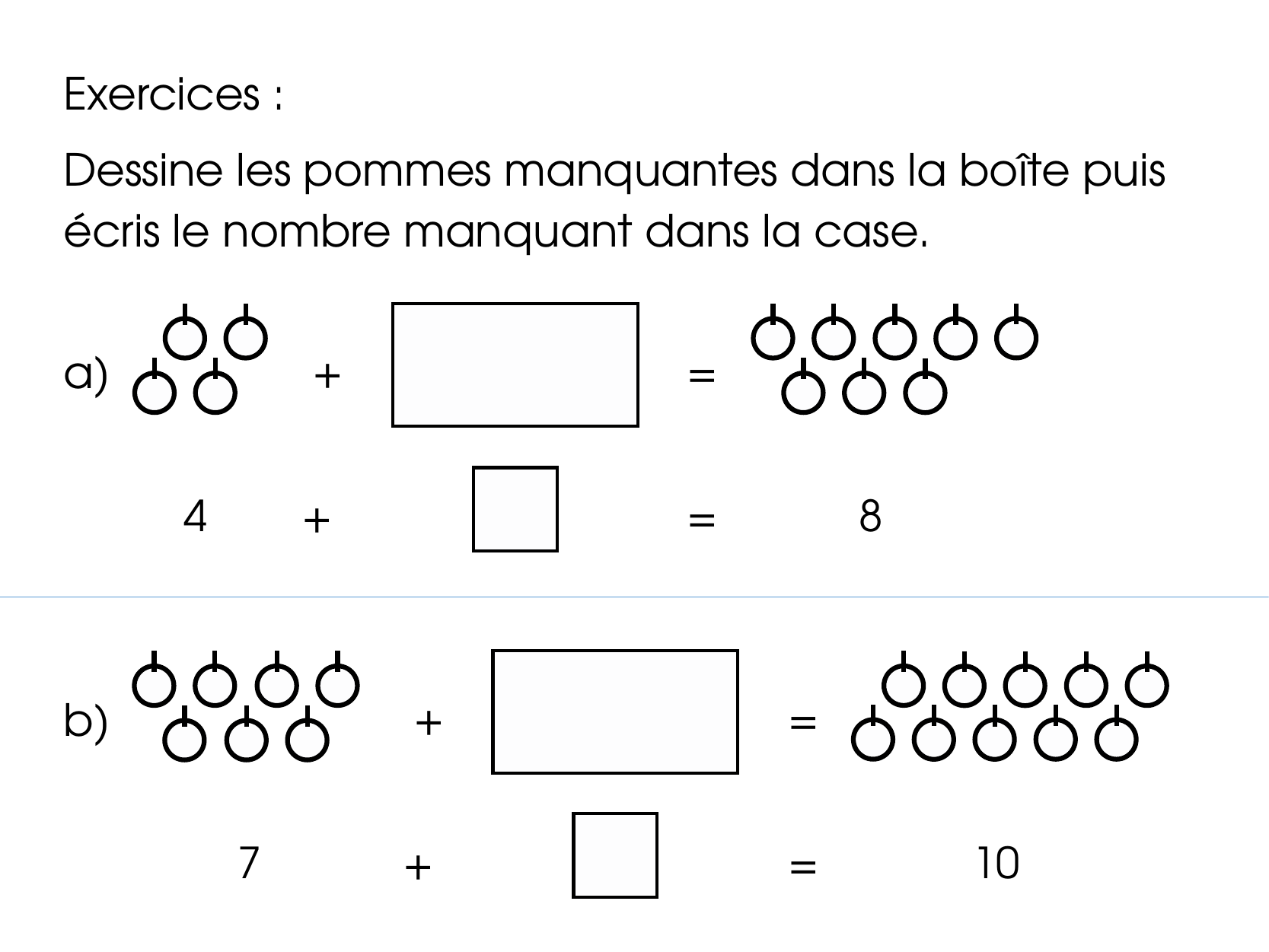

Exercices :
Dessine les pommes manquantes dans la boîte puis écris le nombre manquant dans la case.

a)
+
=

4        +
=            8

b)
+
=

7            +
=             10